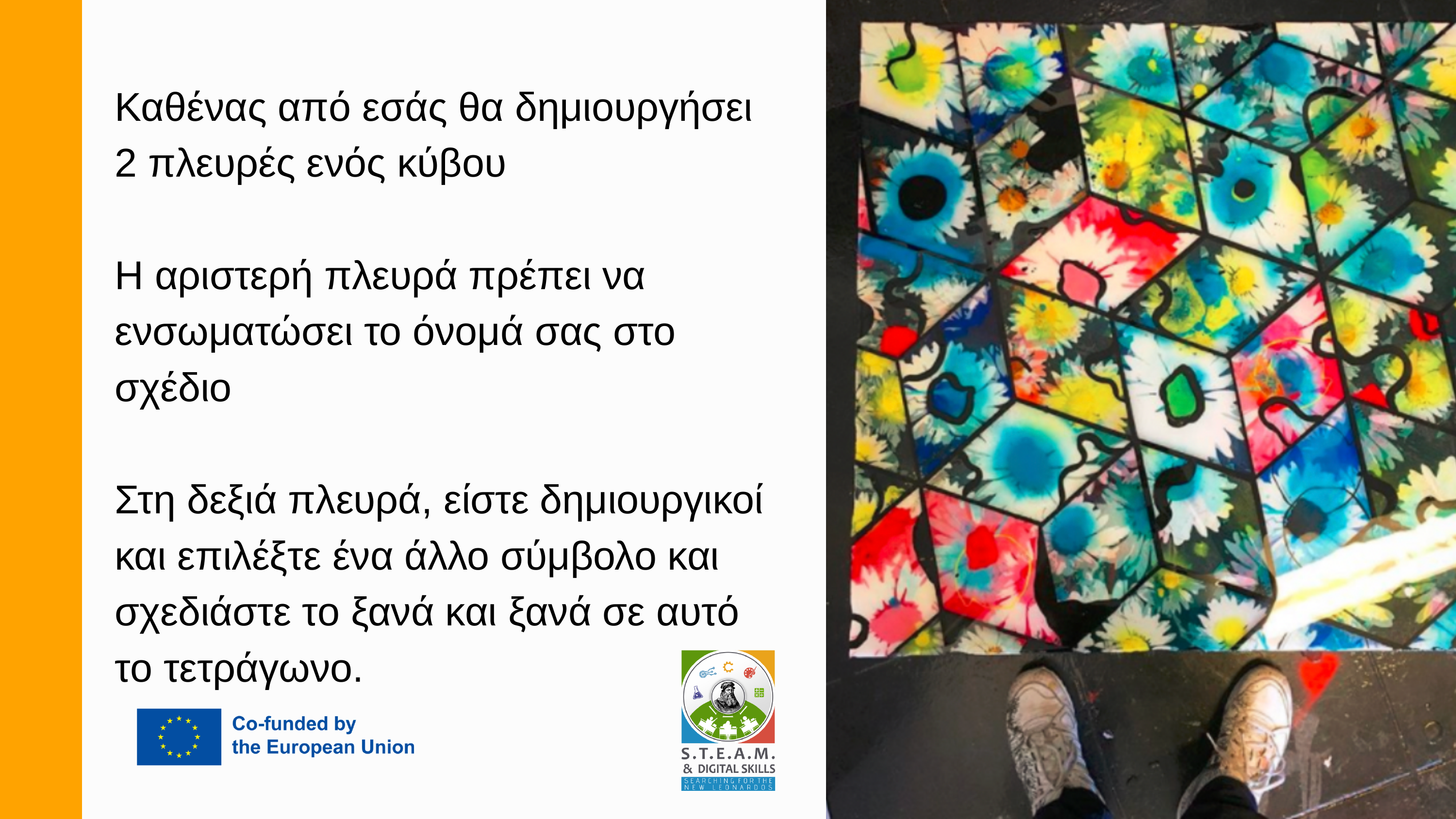

Καθένας από εσάς θα δημιουργήσει 2 πλευρές ενός κύβου

Η αριστερή πλευρά πρέπει να ενσωματώσει το όνομά σας στο σχέδιο

Στη δεξιά πλευρά, είστε δημιουργικοί και επιλέξτε ένα άλλο σύμβολο και σχεδιάστε το ξανά και ξανά σε αυτό το τετράγωνο.